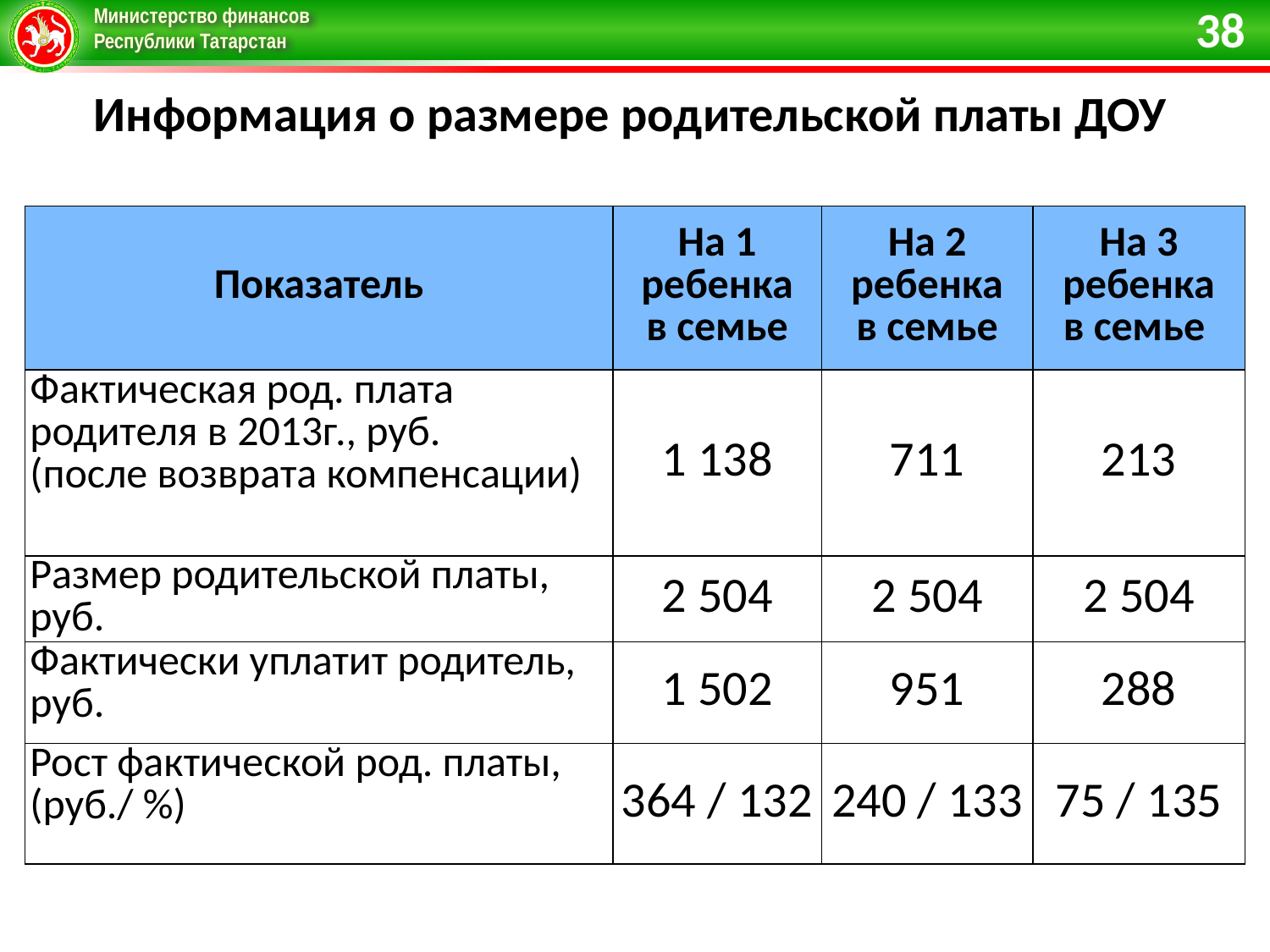

38

Информация о размере родительской платы ДОУ
| Показатель | На 1 ребенка в семье | На 2 ребенка в семье | На 3 ребенка в семье |
| --- | --- | --- | --- |
| Фактическая род. плата родителя в 2013г., руб. (после возврата компенсации) | 1 138 | 711 | 213 |
| Размер родительской платы, руб. | 2 504 | 2 504 | 2 504 |
| Фактически уплатит родитель, руб. | 1 502 | 951 | 288 |
| Рост фактической род. платы, (руб./ %) | 364 / 132 | 240 / 133 | 75 / 135 |